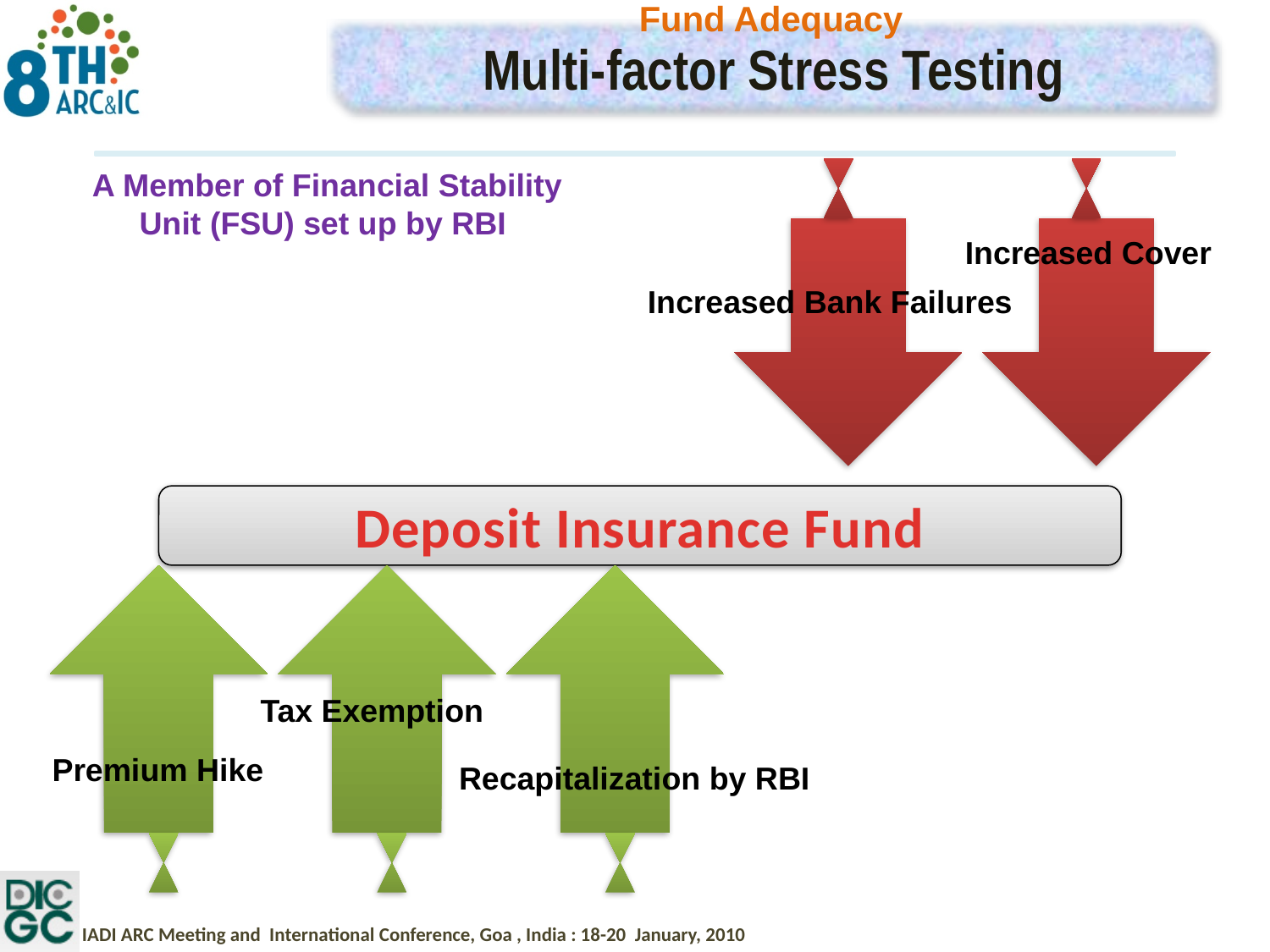

Fund Adequacy
Multi-factor Stress Testing

A Member of Financial Stability Unit (FSU) set up by RBI

Increased Cover
Increased Bank Failures
Deposit Insurance Fund

Tax Exemption
Premium Hike
Recapitalization by RBI